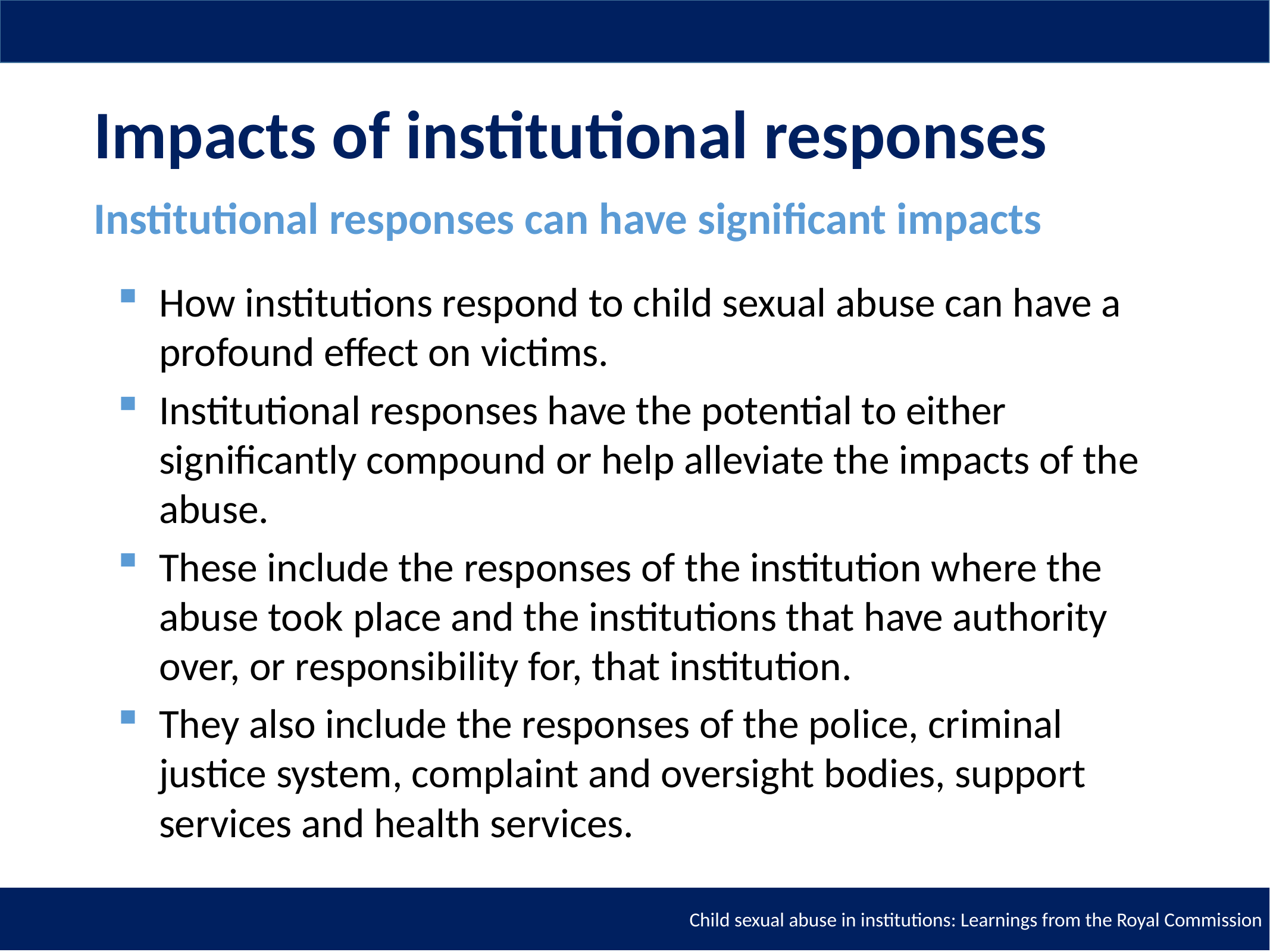

# Impacts of institutional responses
Institutional responses can have significant impacts
How institutions respond to child sexual abuse can have a profound effect on victims.
Institutional responses have the potential to either significantly compound or help alleviate the impacts of the abuse.
These include the responses of the institution where the abuse took place and the institutions that have authority over, or responsibility for, that institution.
They also include the responses of the police, criminal justice system, complaint and oversight bodies, support services and health services.

Child sexual abuse in institutions: Learnings from the Royal Commission